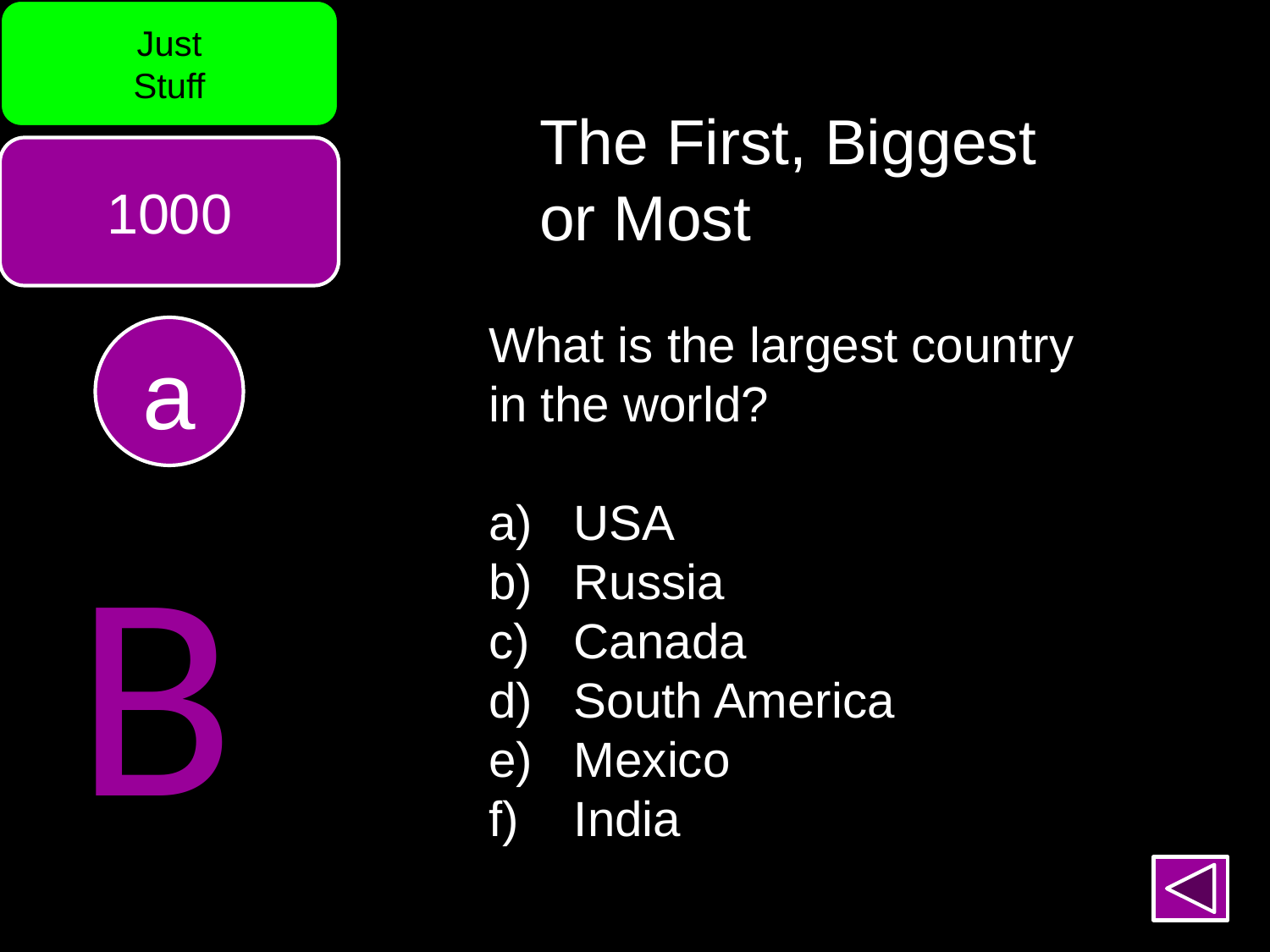

Just
Stuff
The First, Biggest
or Most
1000
What is the largest country in the world?

 USA
 Russia
 Canada
 South America
 Mexico
 India
a
B